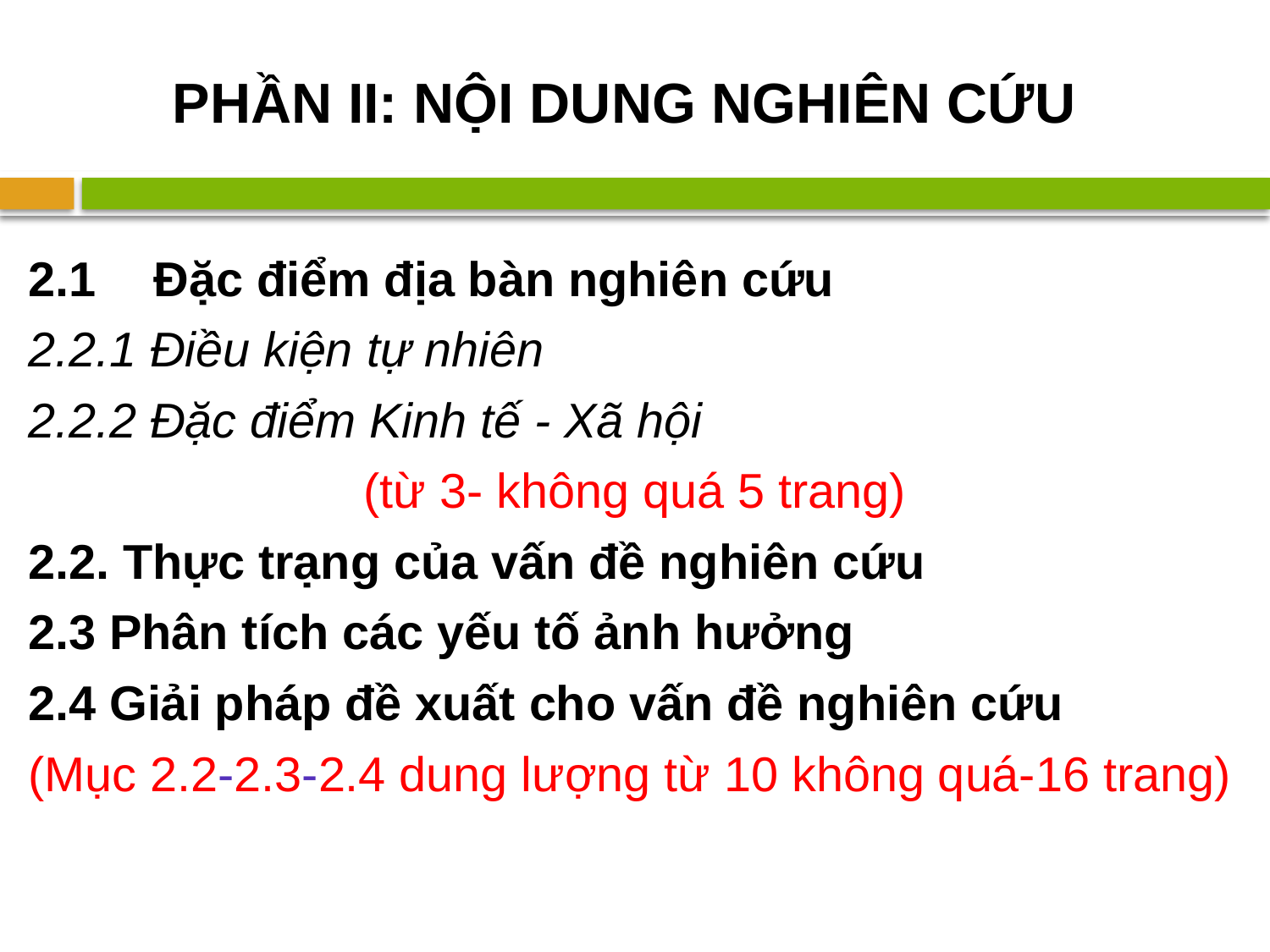

# PHẦN II: NỘI DUNG NGHIÊN CỨU
2.1	Đặc điểm địa bàn nghiên cứu
2.2.1 Điều kiện tự nhiên
2.2.2 Đặc điểm Kinh tế - Xã hội
(từ 3- không quá 5 trang)
2.2. Thực trạng của vấn đề nghiên cứu
2.3 Phân tích các yếu tố ảnh hưởng
2.4 Giải pháp đề xuất cho vấn đề nghiên cứu
(Mục 2.2-2.3-2.4 dung lượng từ 10 không quá-16 trang)